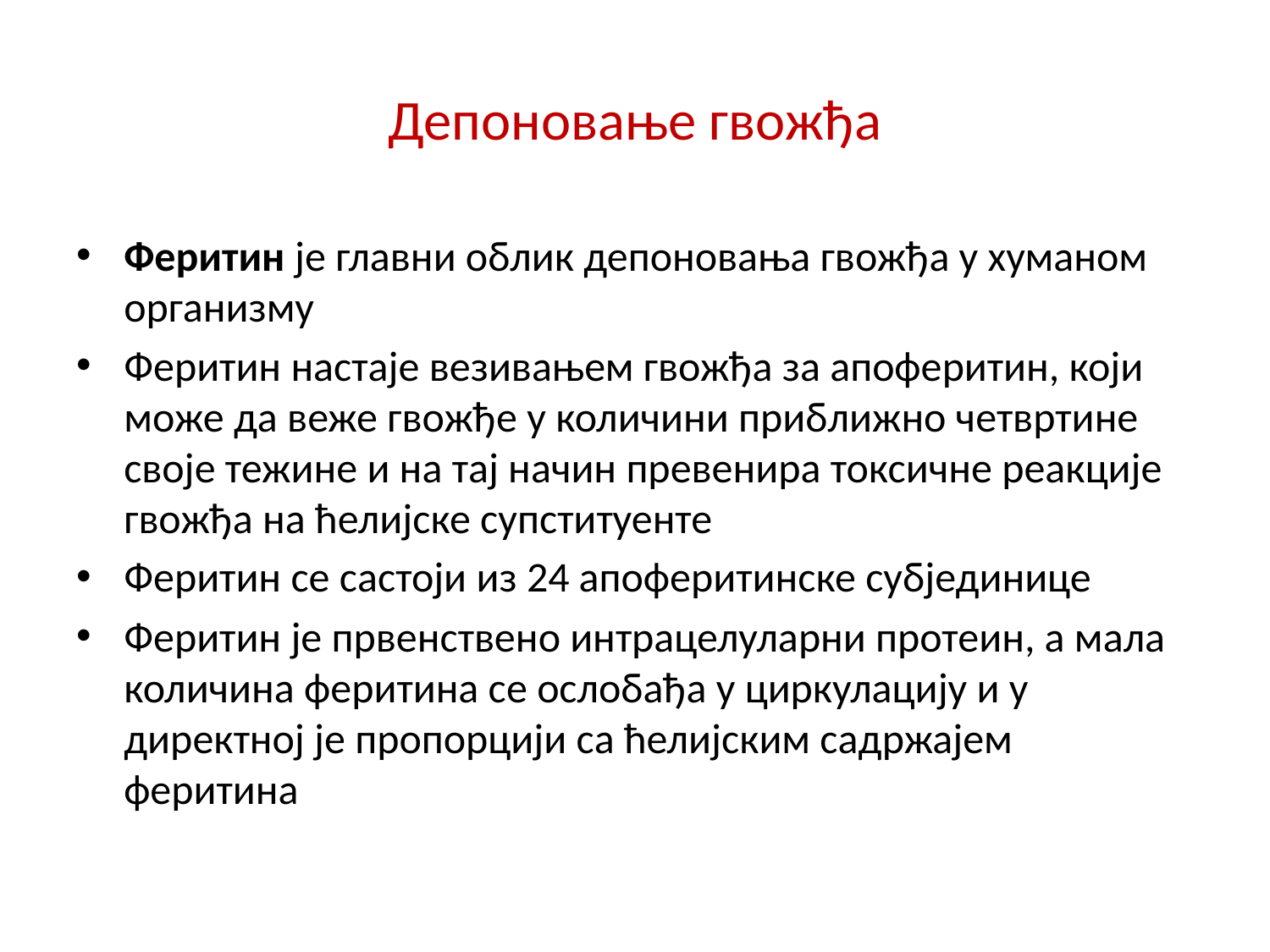

# Депоновање гвожђа
Феритин је главни облик депоновања гвожђа у хуманом организму
Феритин настаје везивањем гвожђа за апоферитин, који може да веже гвожђе у количини приближно четвртине своје тежине и на тај начин превенира токсичне реакције гвожђа на ћелијске супституенте
Феритин се састоји из 24 апоферитинске субјединице
Феритин је првенствено интрацелуларни протеин, а мала количина феритина се ослобађа у циркулацију и у директној је пропорцији са ћелијским садржајем феритина